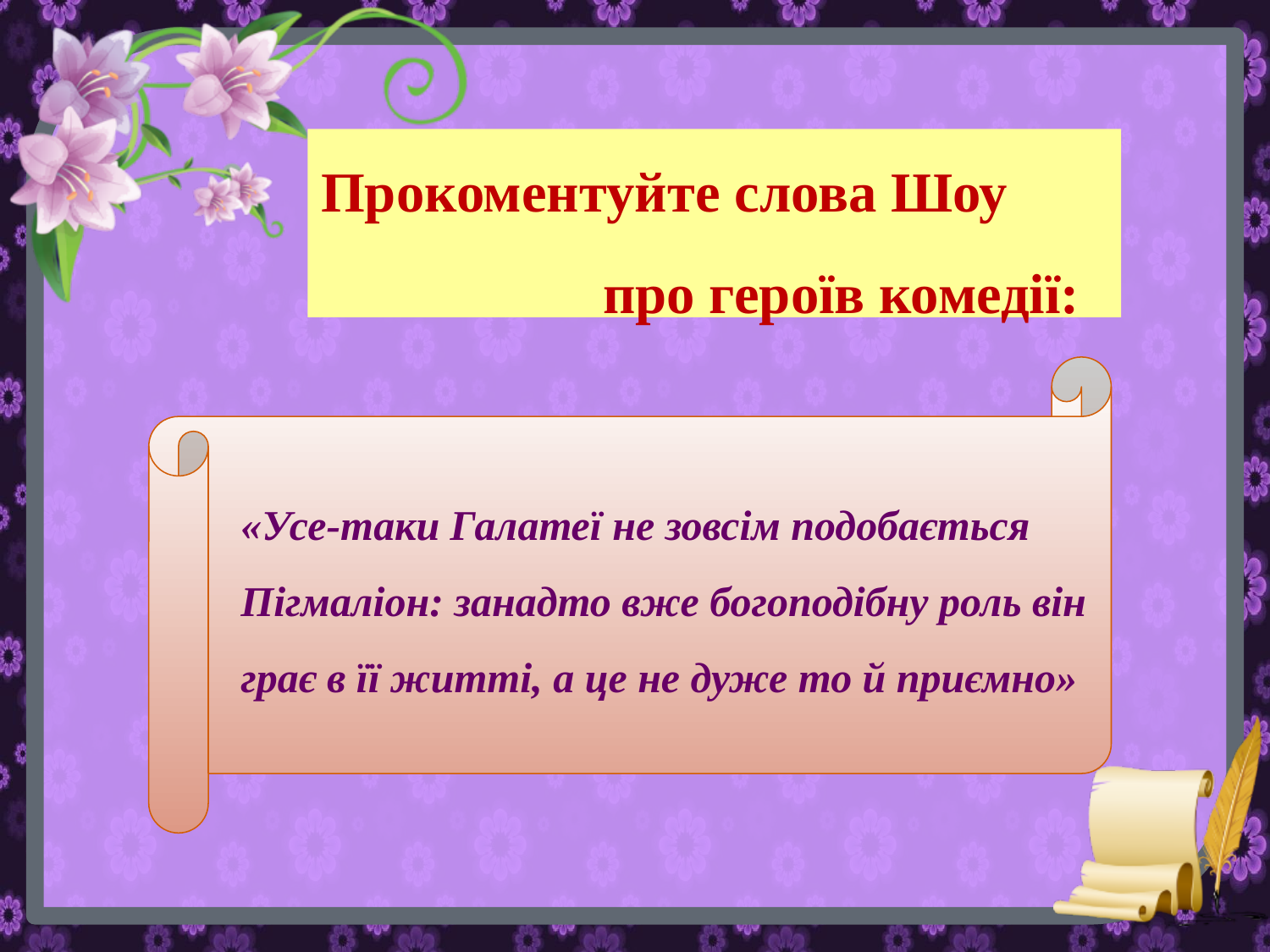

# Прокоментуйте слова Шоу                          про героїв комедії:

«Усе-таки Галатеї не зовсім подобається Пігмаліон: занадто вже богоподібну роль він грає в її житті, а це не дуже то й приємно»